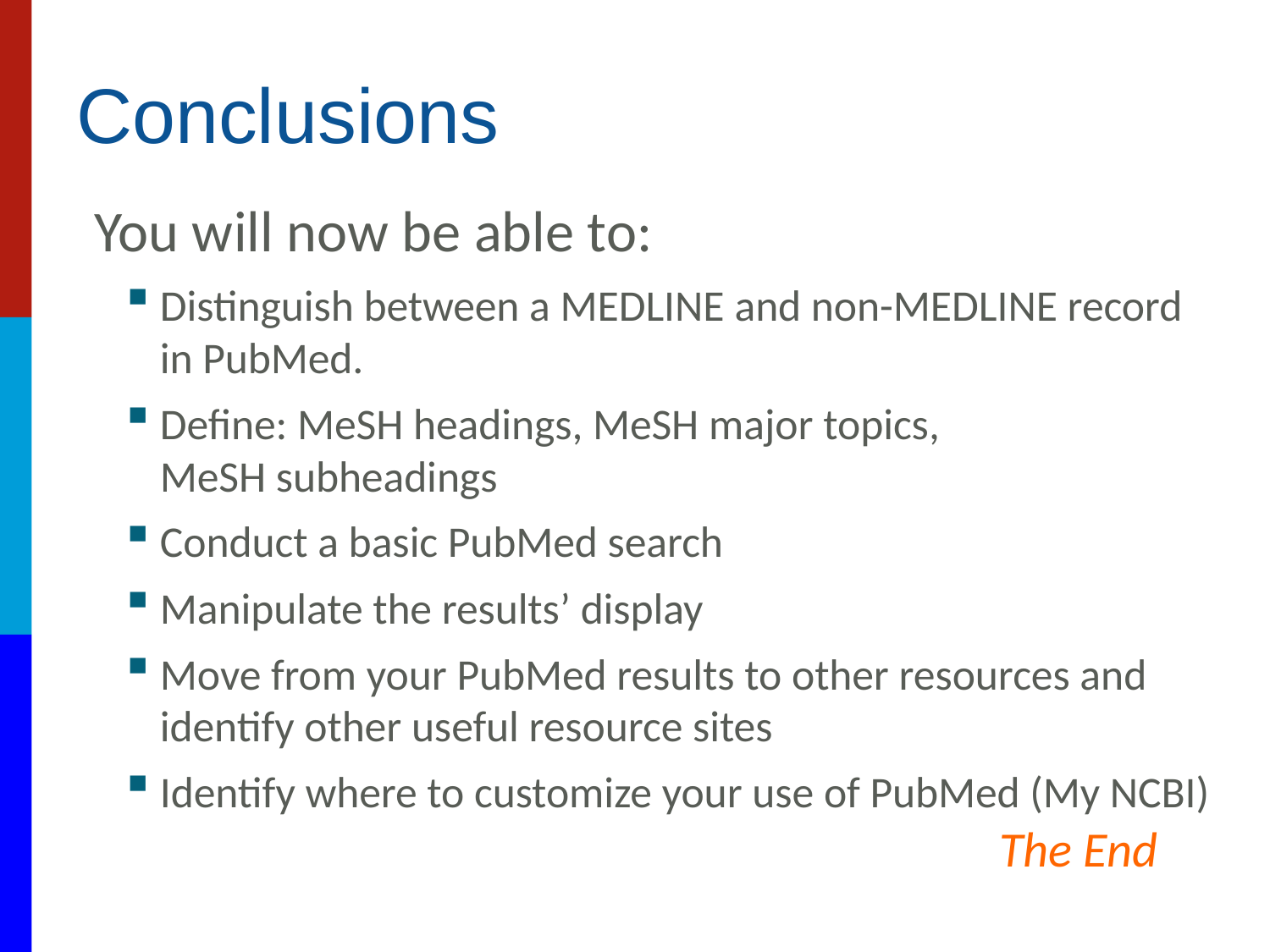

# Conclusions
You will now be able to:
Distinguish between a MEDLINE and non-MEDLINE record in PubMed.
Define: MeSH headings, MeSH major topics, MeSH subheadings
Conduct a basic PubMed search
Manipulate the results’ display
Move from your PubMed results to other resources and identify other useful resource sites
Identify where to customize your use of PubMed (My NCBI)

The End